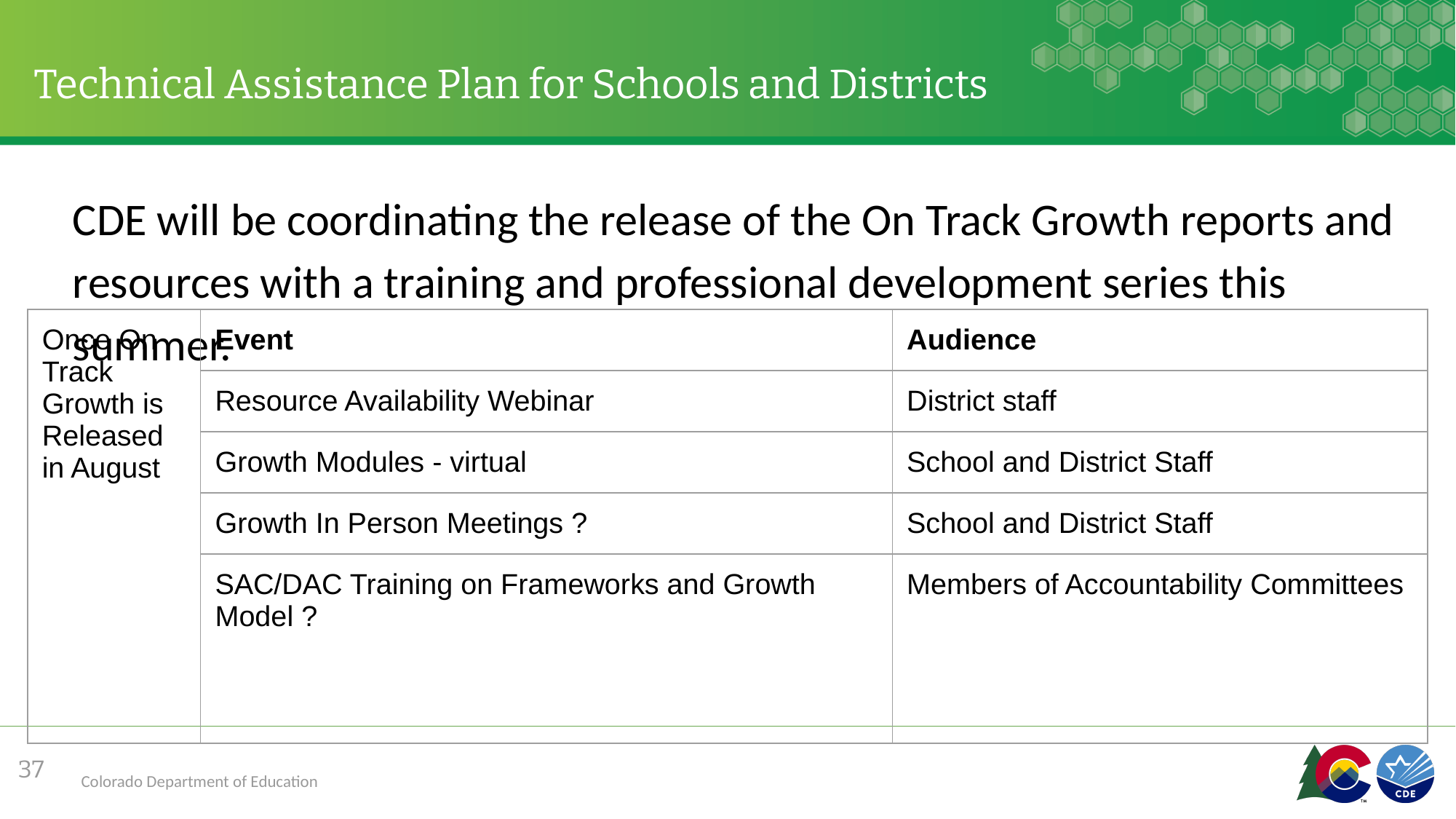

# Technical Assistance Plan for Schools and Districts
CDE will be coordinating the release of the On Track Growth reports and resources with a training and professional development series this summer.

| Once On Track Growth is Released in August | Event | Audience |
| --- | --- | --- |
|  | Resource Availability Webinar | District staff |
|  | Growth Modules - virtual | School and District Staff |
|  | Growth In Person Meetings ? | School and District Staff |
|  | SAC/DAC Training on Frameworks and Growth Model ? | Members of Accountability Committees |
37